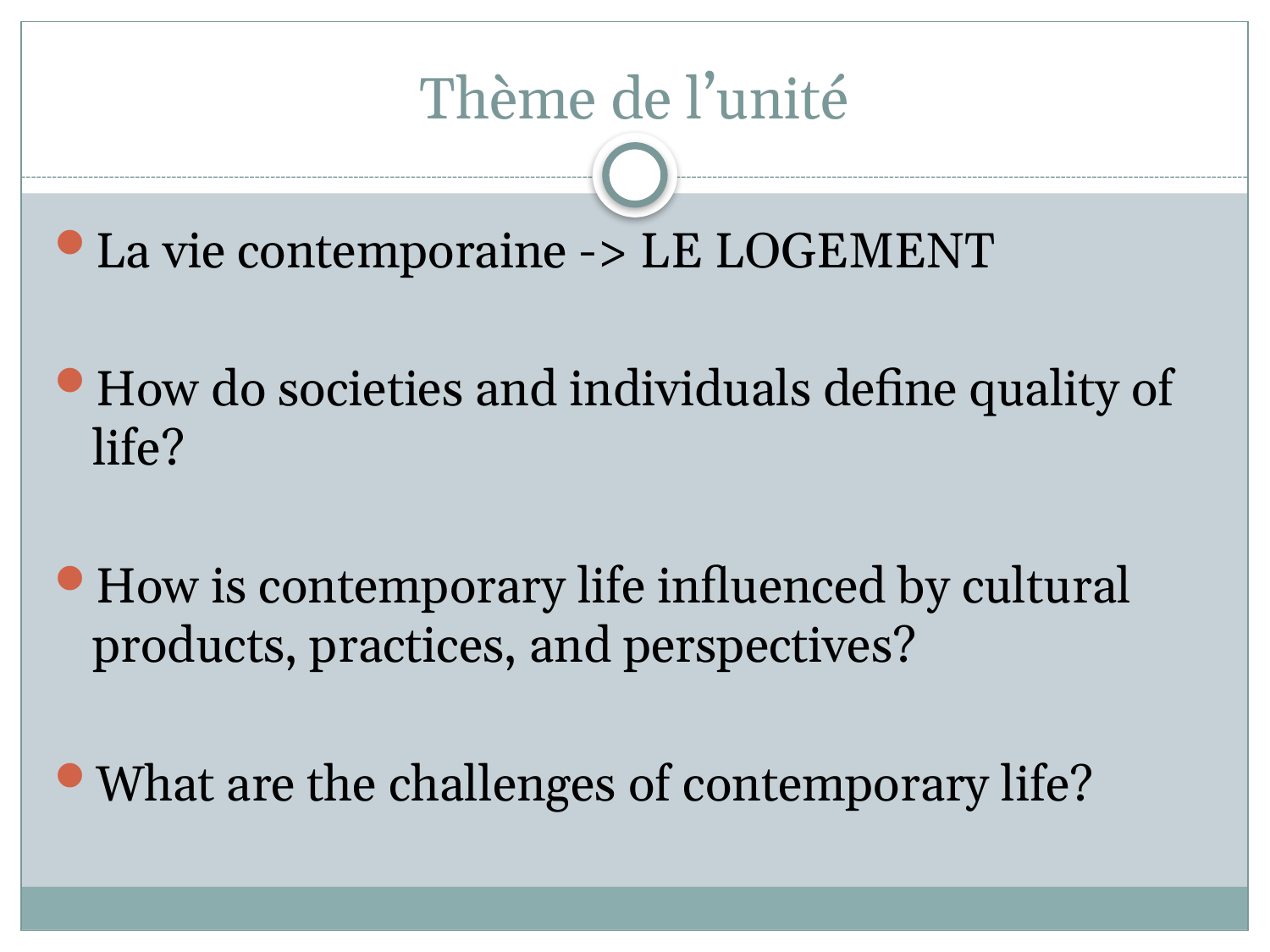

# Thème de l’unité
La vie contemporaine -> LE LOGEMENT

How do societies and individuals define quality of life?

How is contemporary life influenced by cultural products, practices, and perspectives?

What are the challenges of contemporary life?